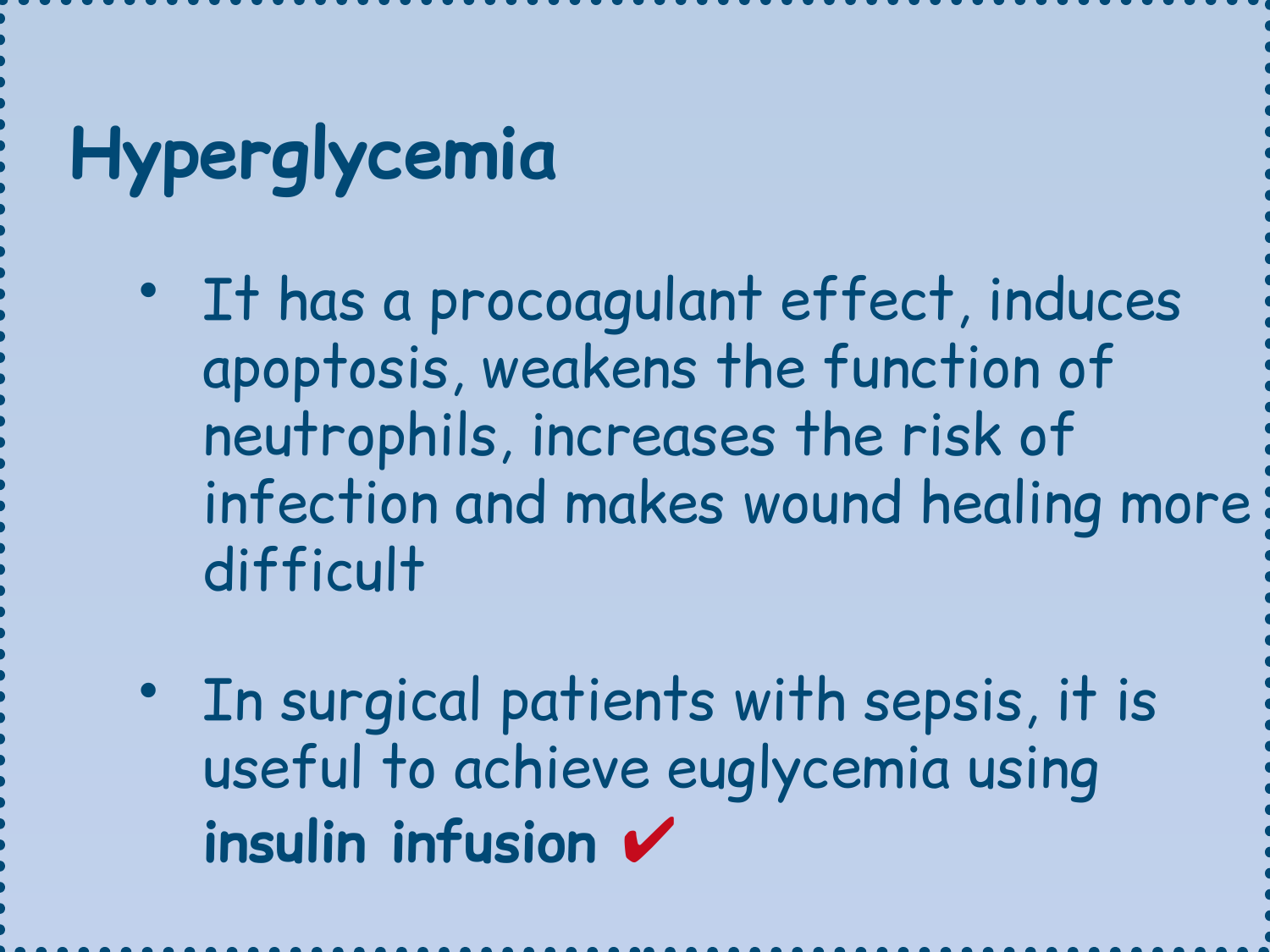

Hyperglycemia

It has a procoagulant effect, induces apoptosis, weakens the function of neutrophils, increases the risk of infection and makes wound healing more difficult

In surgical patients with sepsis, it is useful to achieve euglycemia using insulin infusion ✔

#